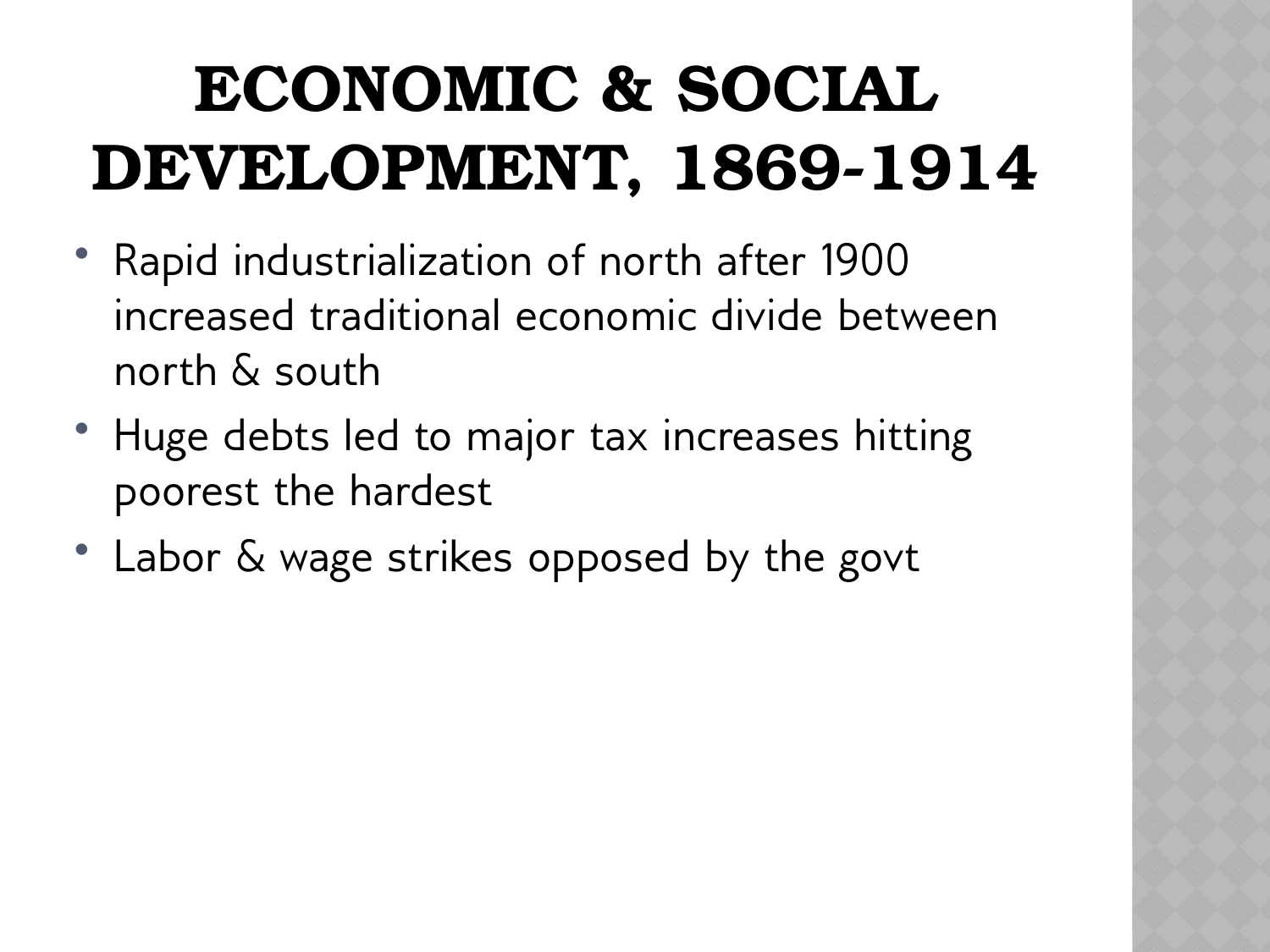

# Economic & social development, 1869-1914
Rapid industrialization of north after 1900 increased traditional economic divide between north & south
Huge debts led to major tax increases hitting poorest the hardest
Labor & wage strikes opposed by the govt